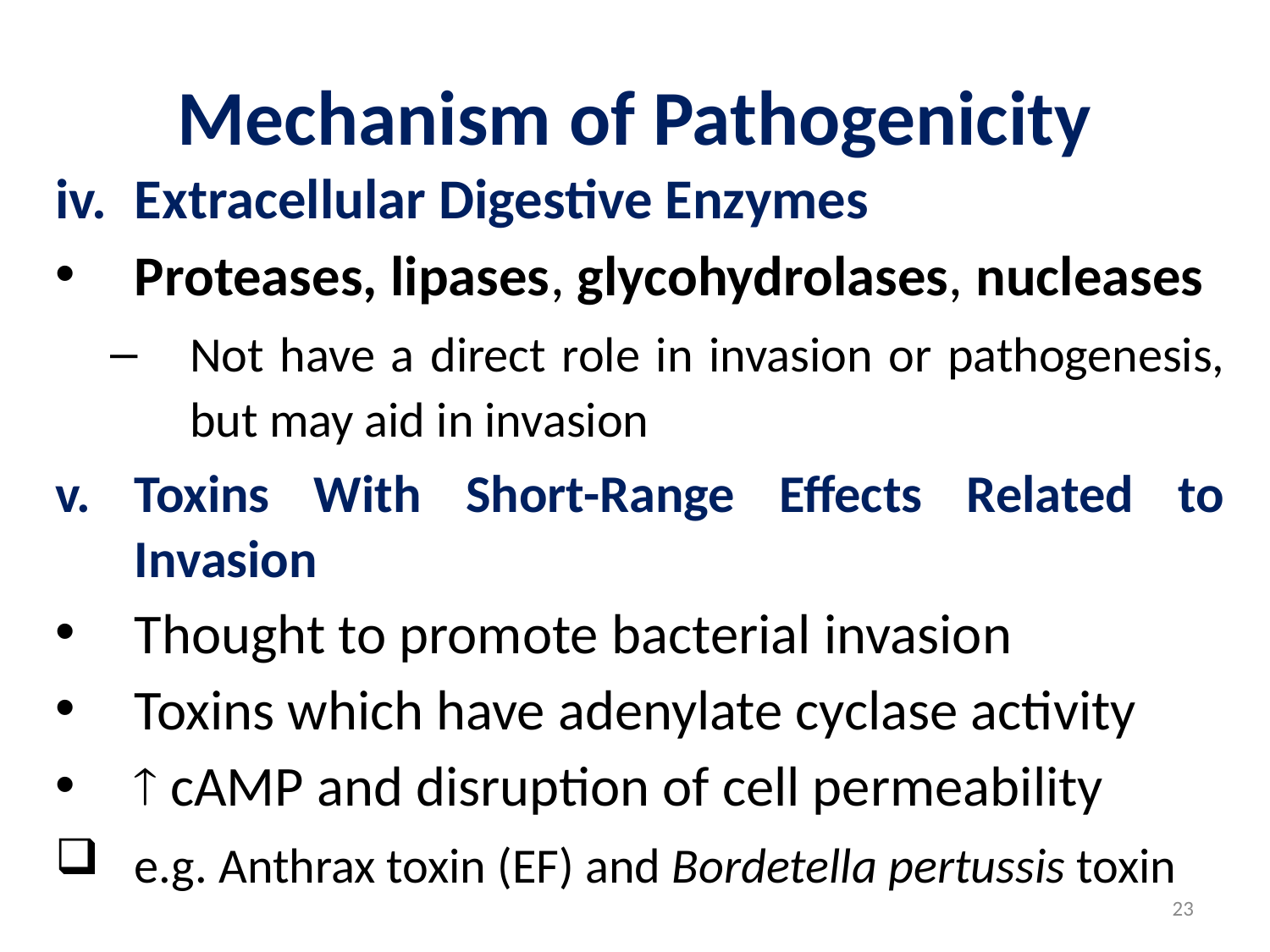

# Mechanism of Pathogenicity
Extracellular Digestive Enzymes
Proteases, lipases, glycohydrolases, nucleases
Not have a direct role in invasion or pathogenesis, but may aid in invasion
Toxins With Short-Range Effects Related to Invasion
Thought to promote bacterial invasion
Toxins which have adenylate cyclase activity
↑ cAMP and disruption of cell permeability
e.g. Anthrax toxin (EF) and Bordetella pertussis toxin

23